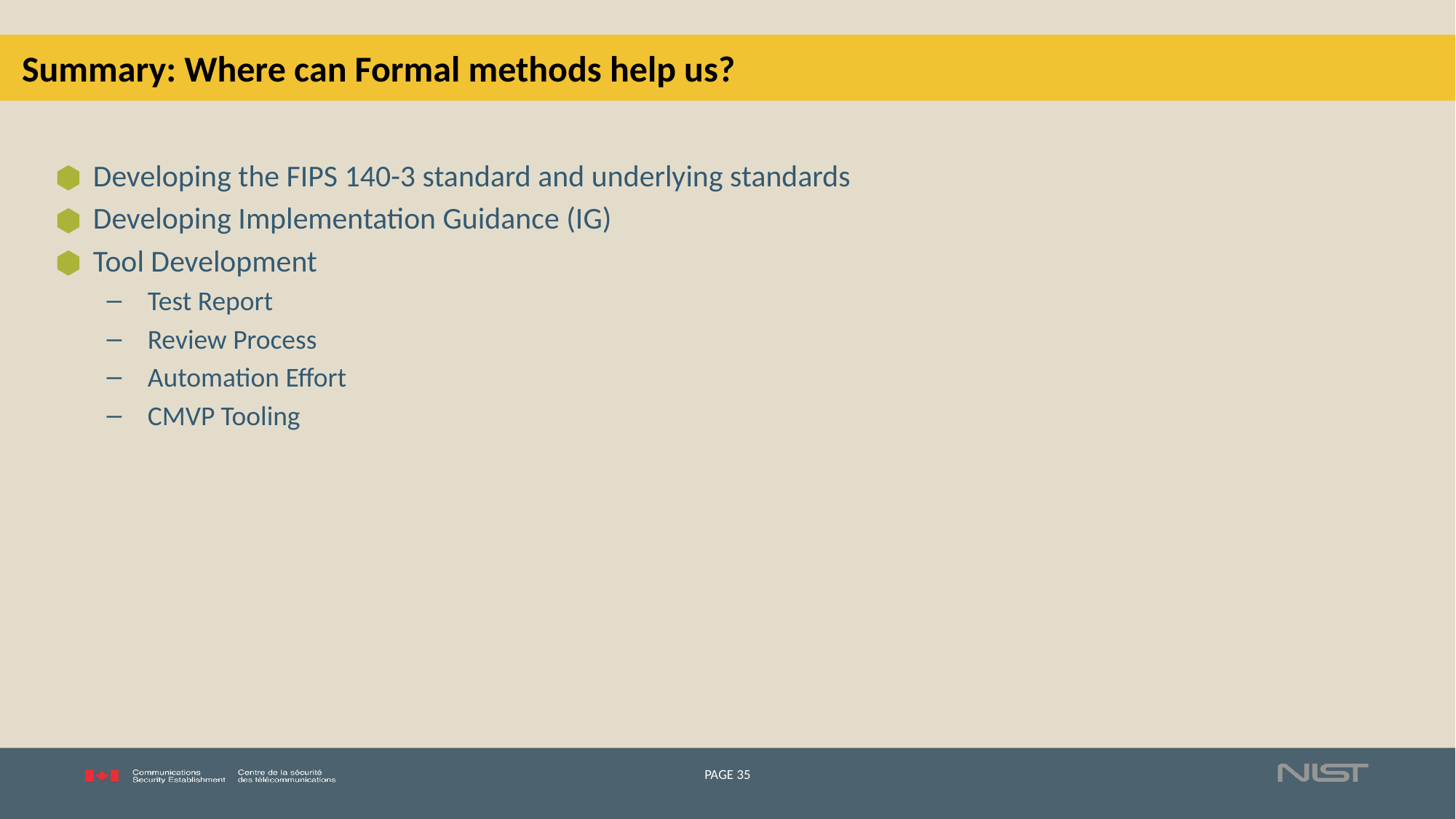

# Summary: Where can Formal methods help us?

Developing the FIPS 140-3 standard and underlying standards
Developing Implementation Guidance (IG)
Tool Development
Test Report
Review Process
Automation Effort
CMVP Tooling